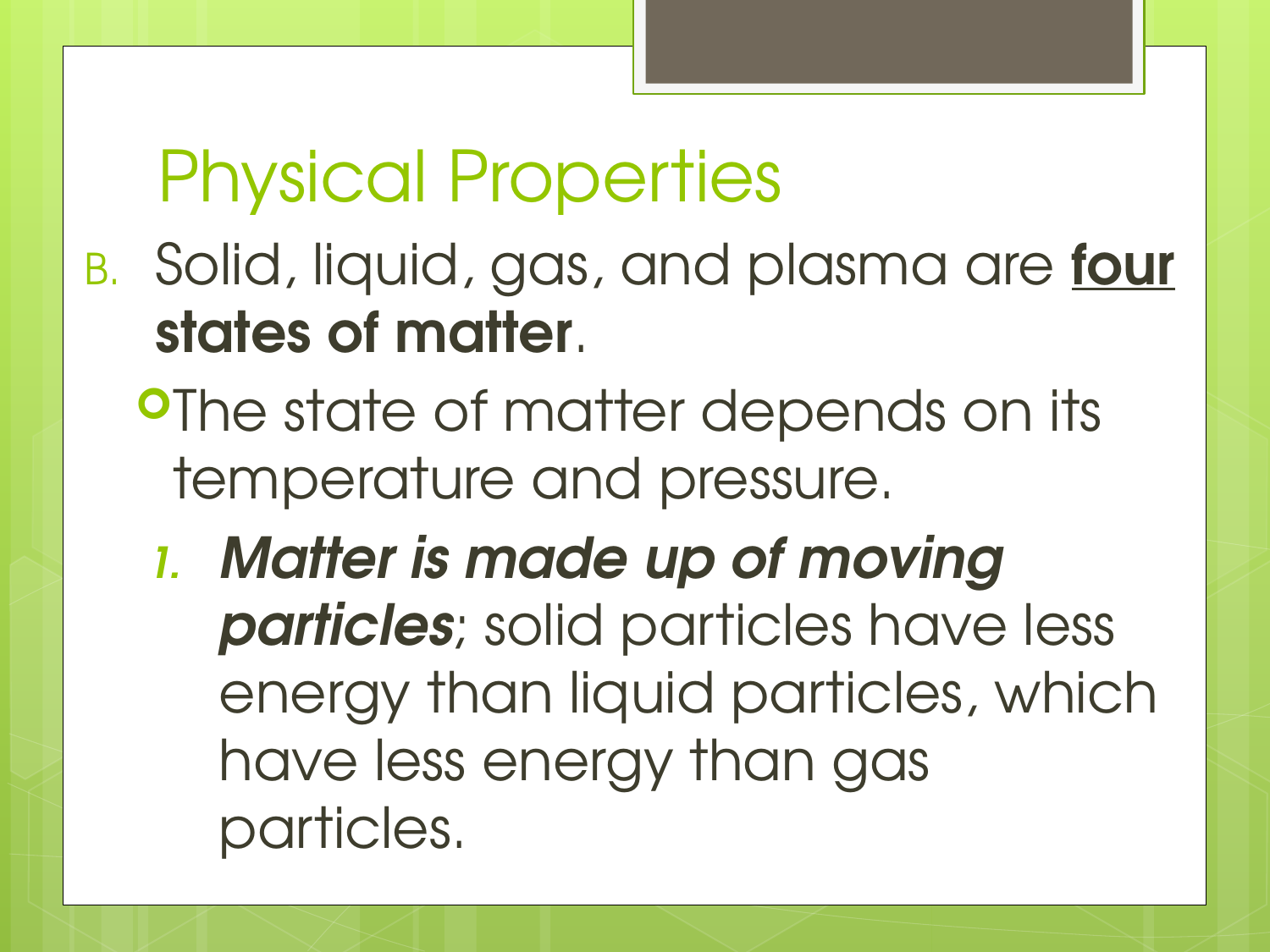

# Physical Properties
Solid, liquid, gas, and plasma are four states of matter.
The state of matter depends on its temperature and pressure.
Matter is made up of moving particles; solid particles have less energy than liquid particles, which have less energy than gas particles.